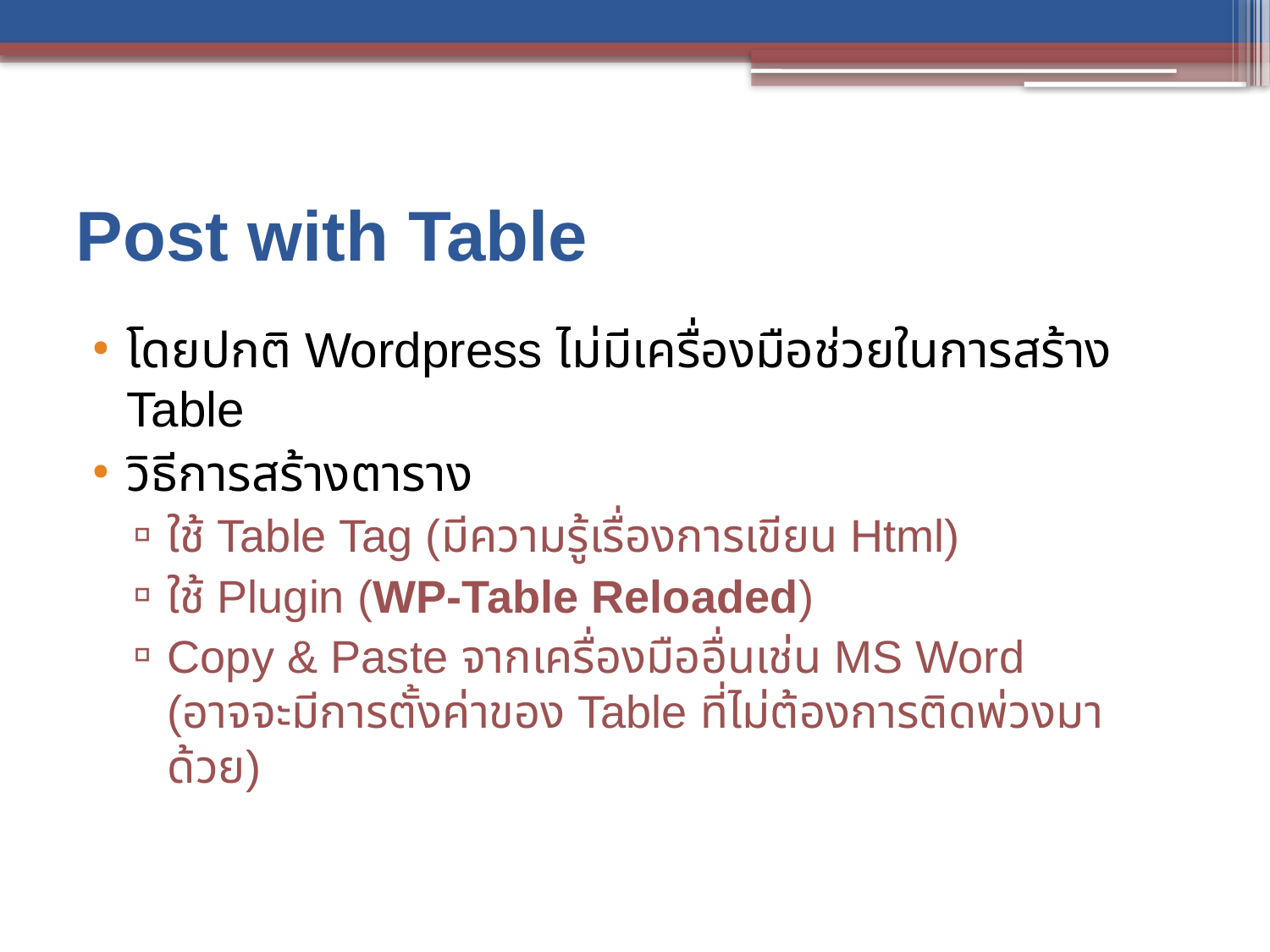

# Post with Table
โดยปกติ Wordpress ไม่มีเครื่องมือช่วยในการสร้าง Table
วิธีการสร้างตาราง
ใช้ Table Tag (มีความรู้เรื่องการเขียน Html)
ใช้ Plugin (WP-Table Reloaded)
Copy & Paste จากเครื่องมืออื่นเช่น MS Word
(อาจจะมีการตั้งค่าของ Table ที่ไม่ต้องการติดพ่วงมาด้วย)